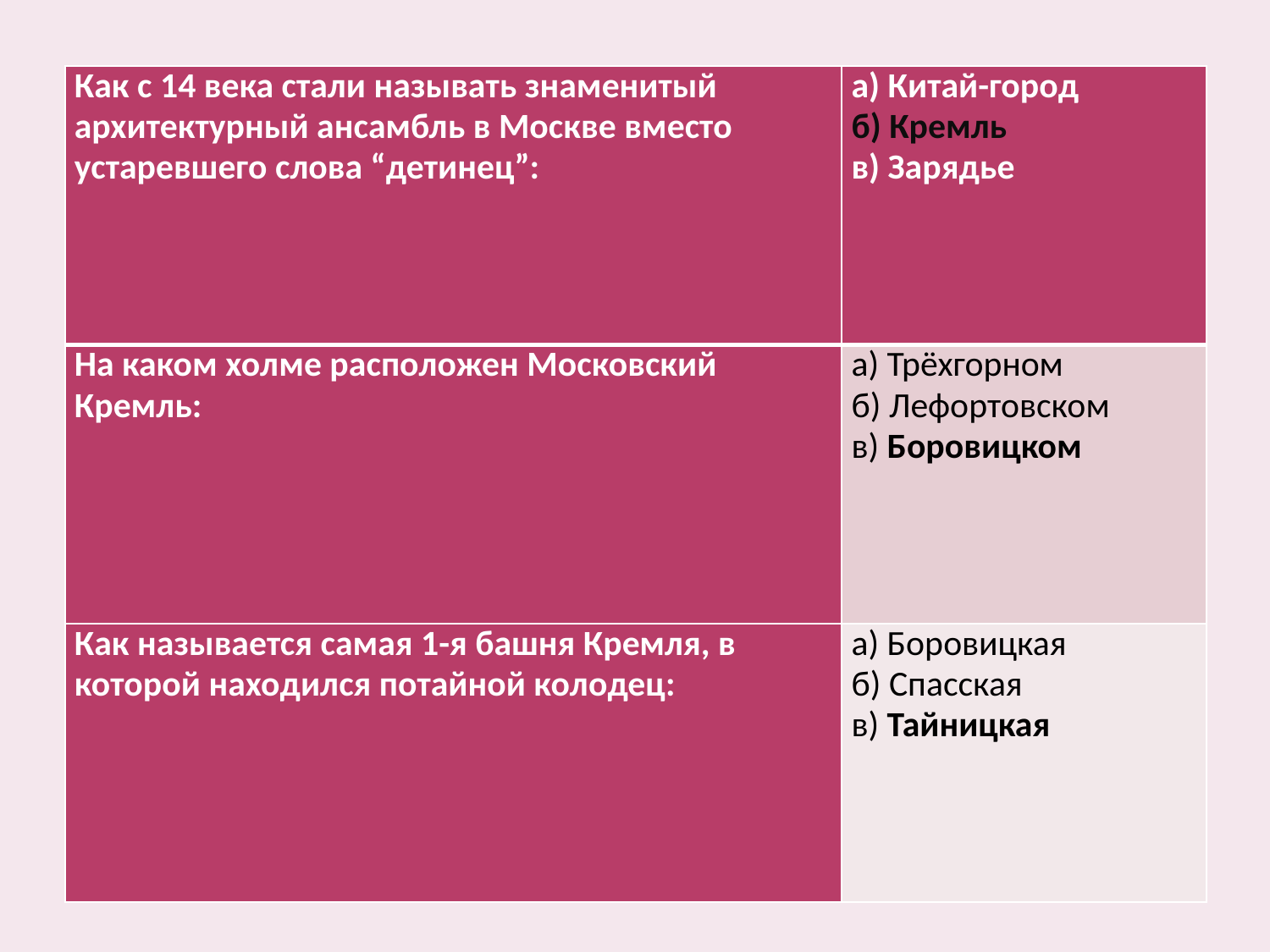

| Как с 14 века стали называть знаменитый архитектурный ансамбль в Москве вместо устаревшего слова “детинец”: | а) Китай-город б) Кремль в) Зарядье |
| --- | --- |
| На каком холме расположен Московский Кремль: | а) Трёхгорном б) Лефортовском в) Боровицком |
| Как называется самая 1-я башня Кремля, в которой находился потайной колодец: | а) Боровицкая б) Спасская в) Тайницкая |